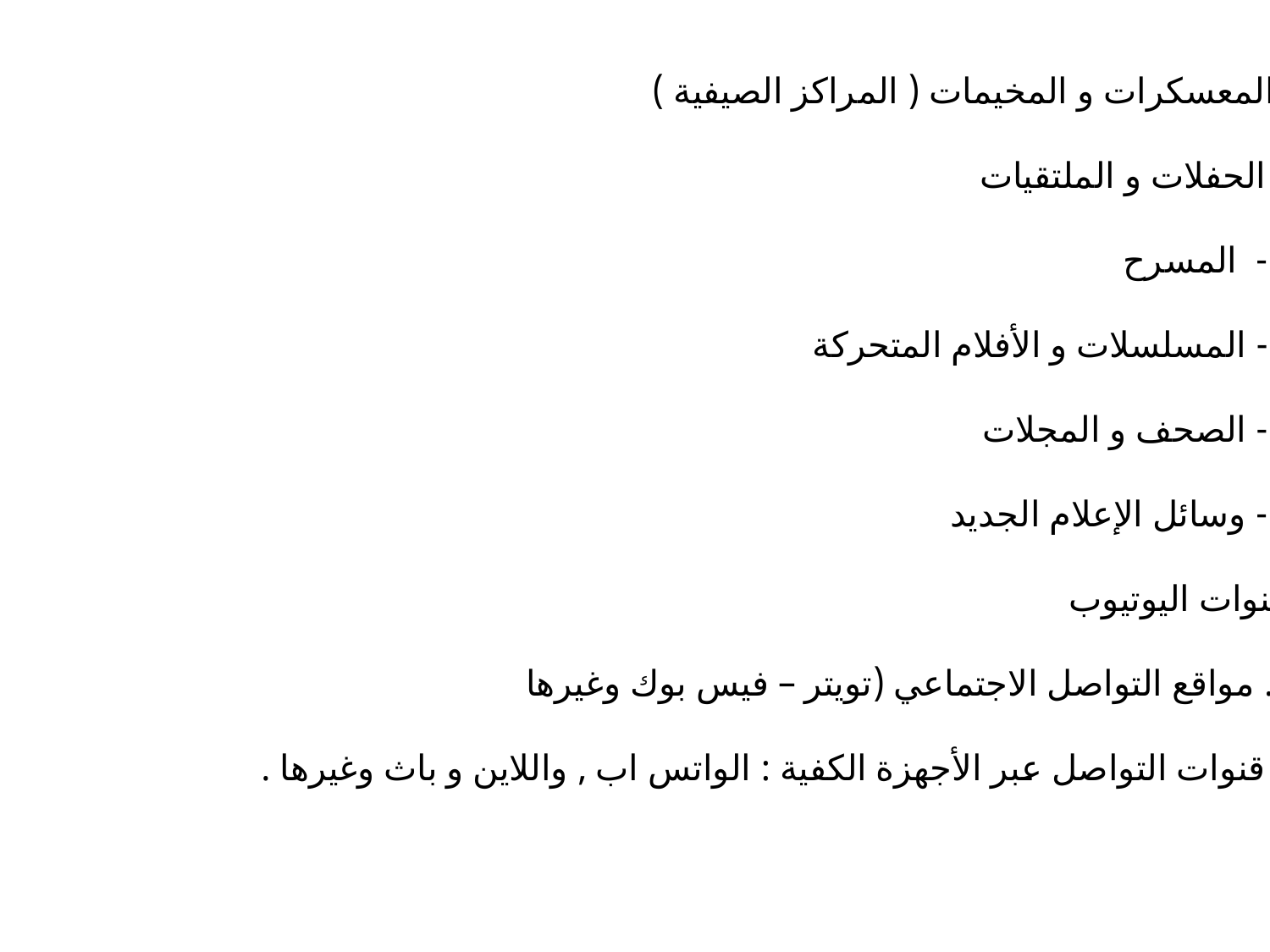

8-المعسكرات و المخيمات ( المراكز الصيفية )

9- الحفلات و الملتقيات

10-  المسرح

11- المسلسلات و الأفلام المتحركة

12- الصحف و المجلات

13- وسائل الإعلام الجديد

أ.قنوات اليوتيوب

ب. مواقع التواصل الاجتماعي (تويتر – فيس بوك وغيرها

ج. قنوات التواصل عبر الأجهزة الكفية : الواتس اب , واللاين و باث وغيرها .